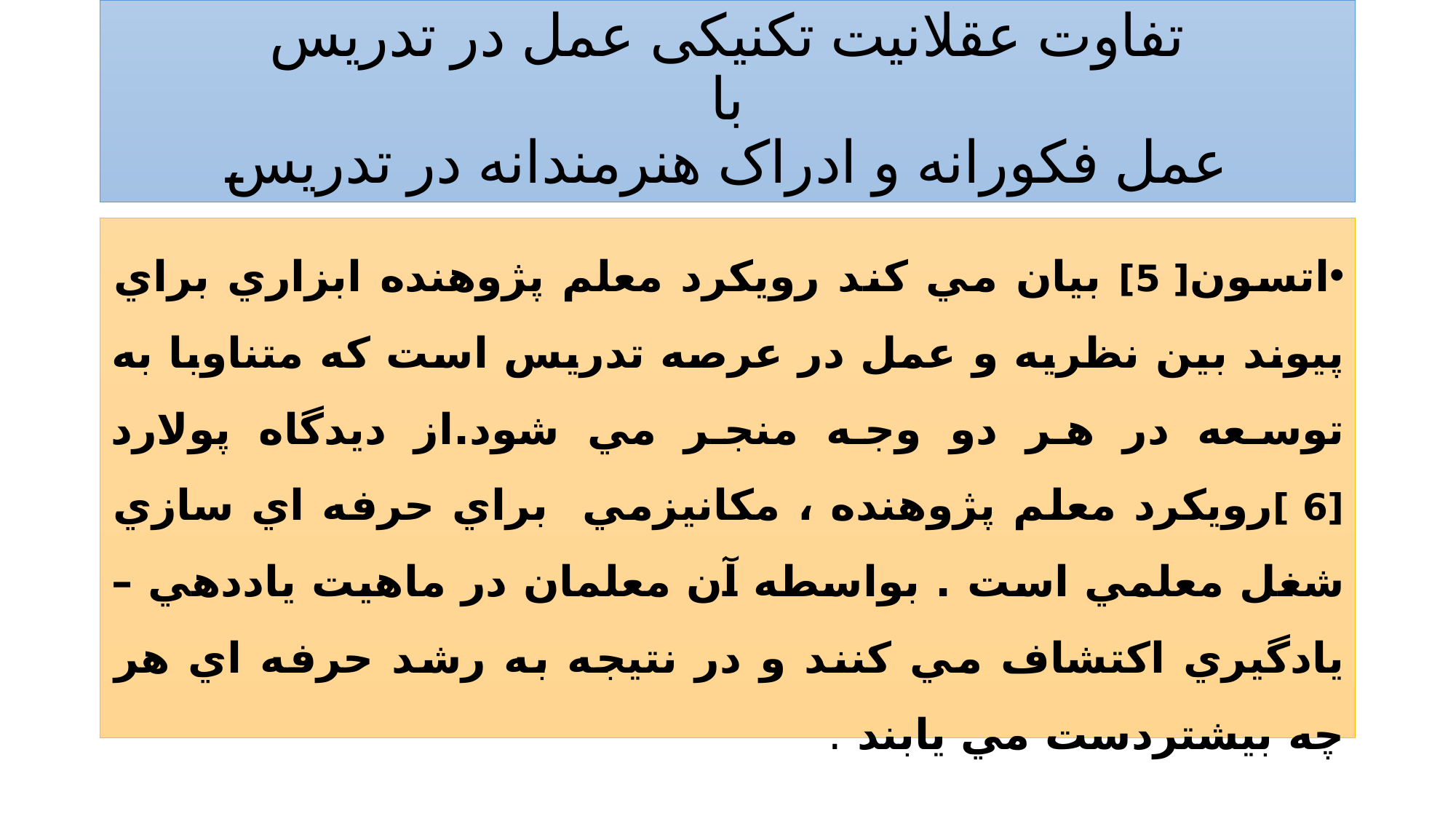

# تفاوت عقلانیت تکنیکی عمل در تدریس با عمل فکورانه و ادراک هنرمندانه در تدریس
اتسون[ 5] بيان مي كند رويكرد معلم پژوهنده ابزاري براي پيوند بين نظريه و عمل در عرصه تدريس است كه متناوبا به توسعه در هر دو وجه منجر مي شود.از ديدگاه پولارد [6 ]رويكرد معلم پژوهنده ، مكانيزمي  براي حرفه اي سازي شغل معلمي است . بواسطه آن معلمان در ماهيت ياددهي – يادگيري اكتشاف مي كنند و در نتيجه به رشد حرفه اي هر چه بیشتردست مي يابند .